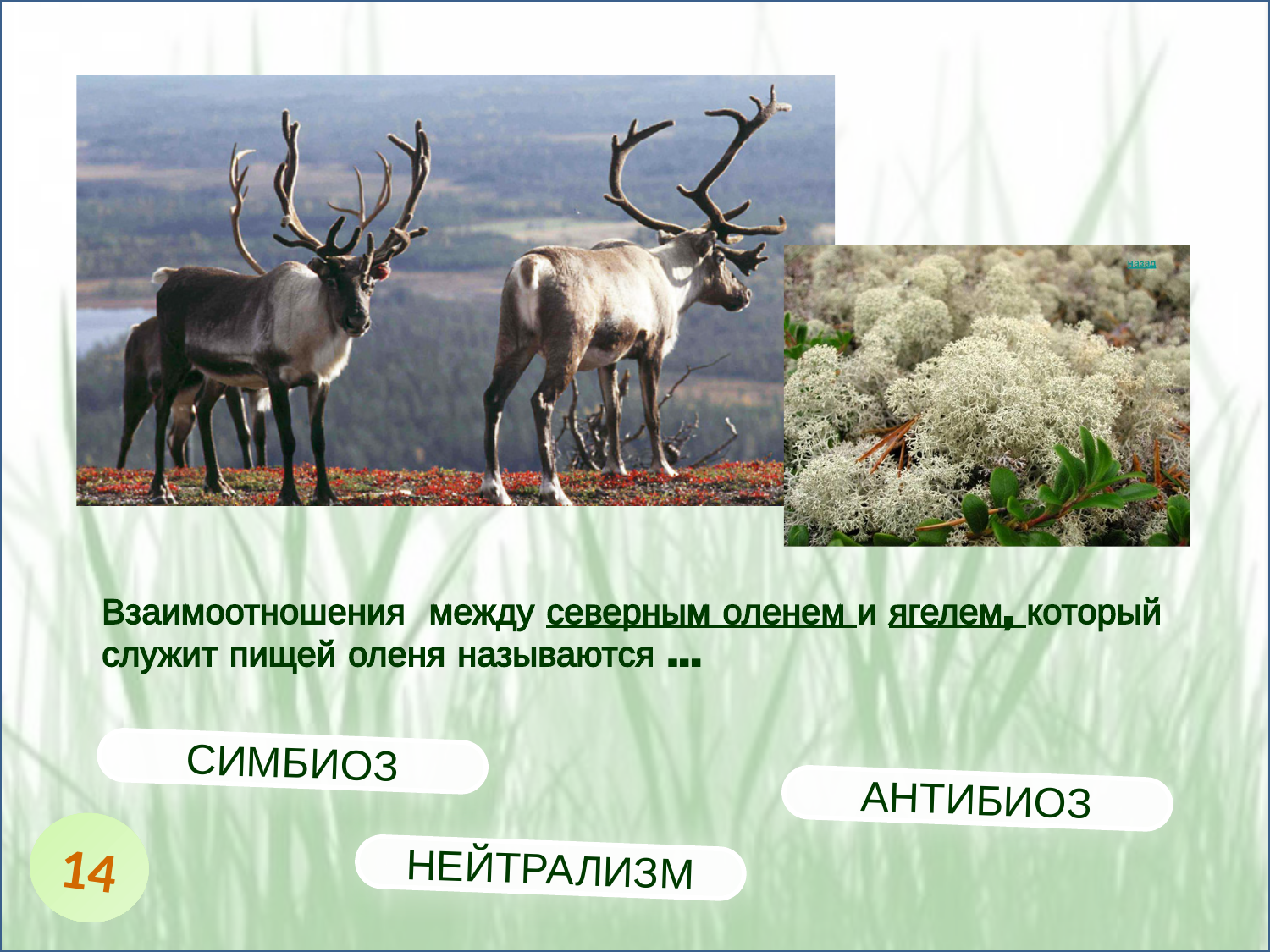

Взаимоотношения  между северным оленем и ягелем, который служит пищей оленя называются …
СИМБИОЗ
АНТИБИОЗ
14
НЕЙТРАЛИЗМ